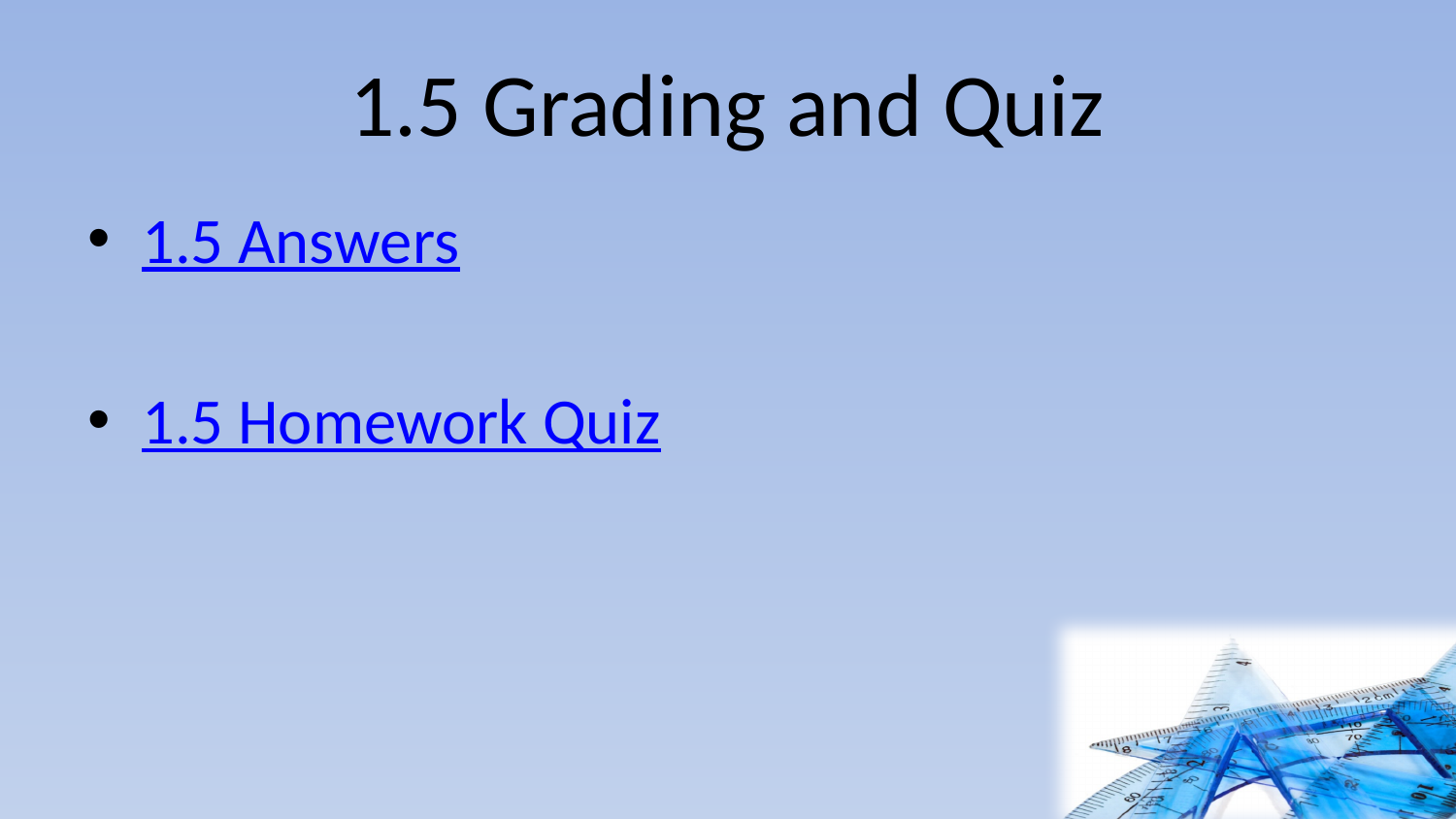

# 1.5 Grading and Quiz
1.5 Answers

1.5 Homework Quiz